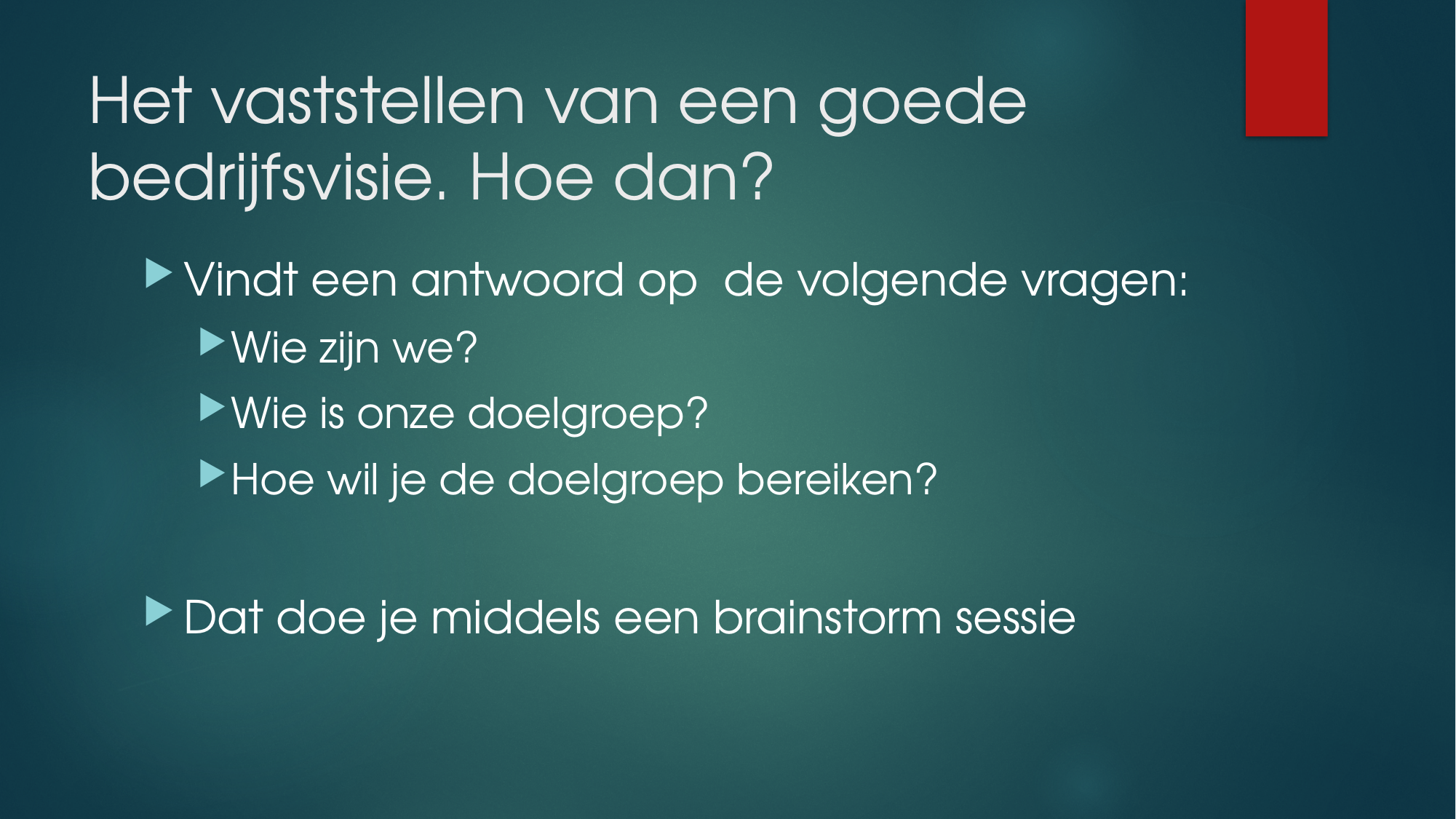

# Het vaststellen van een goede bedrijfsvisie. Hoe dan?
Vindt een antwoord op  de volgende vragen:
Wie zijn we?
Wie is onze doelgroep?
Hoe wil je de doelgroep bereiken?

Dat doe je middels een brainstorm sessie